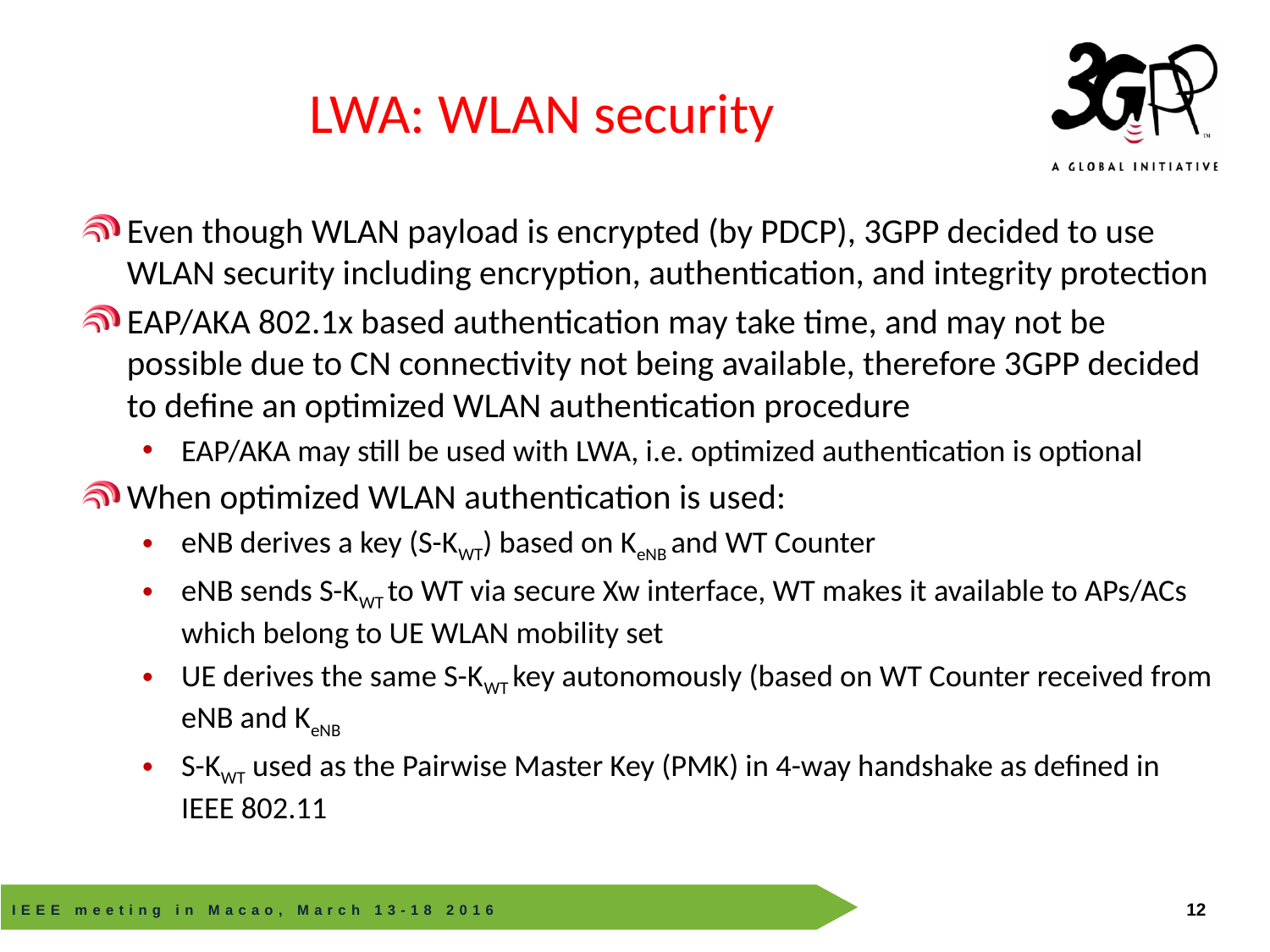

# LWA: WLAN security
Even though WLAN payload is encrypted (by PDCP), 3GPP decided to use WLAN security including encryption, authentication, and integrity protection
EAP/AKA 802.1x based authentication may take time, and may not be possible due to CN connectivity not being available, therefore 3GPP decided to define an optimized WLAN authentication procedure
EAP/AKA may still be used with LWA, i.e. optimized authentication is optional
When optimized WLAN authentication is used:
eNB derives a key (S-KWT) based on KeNB and WT Counter
eNB sends S-KWT to WT via secure Xw interface, WT makes it available to APs/ACs which belong to UE WLAN mobility set
UE derives the same S-KWT key autonomously (based on WT Counter received from eNB and KeNB
S-KWT used as the Pairwise Master Key (PMK) in 4-way handshake as defined in IEEE 802.11